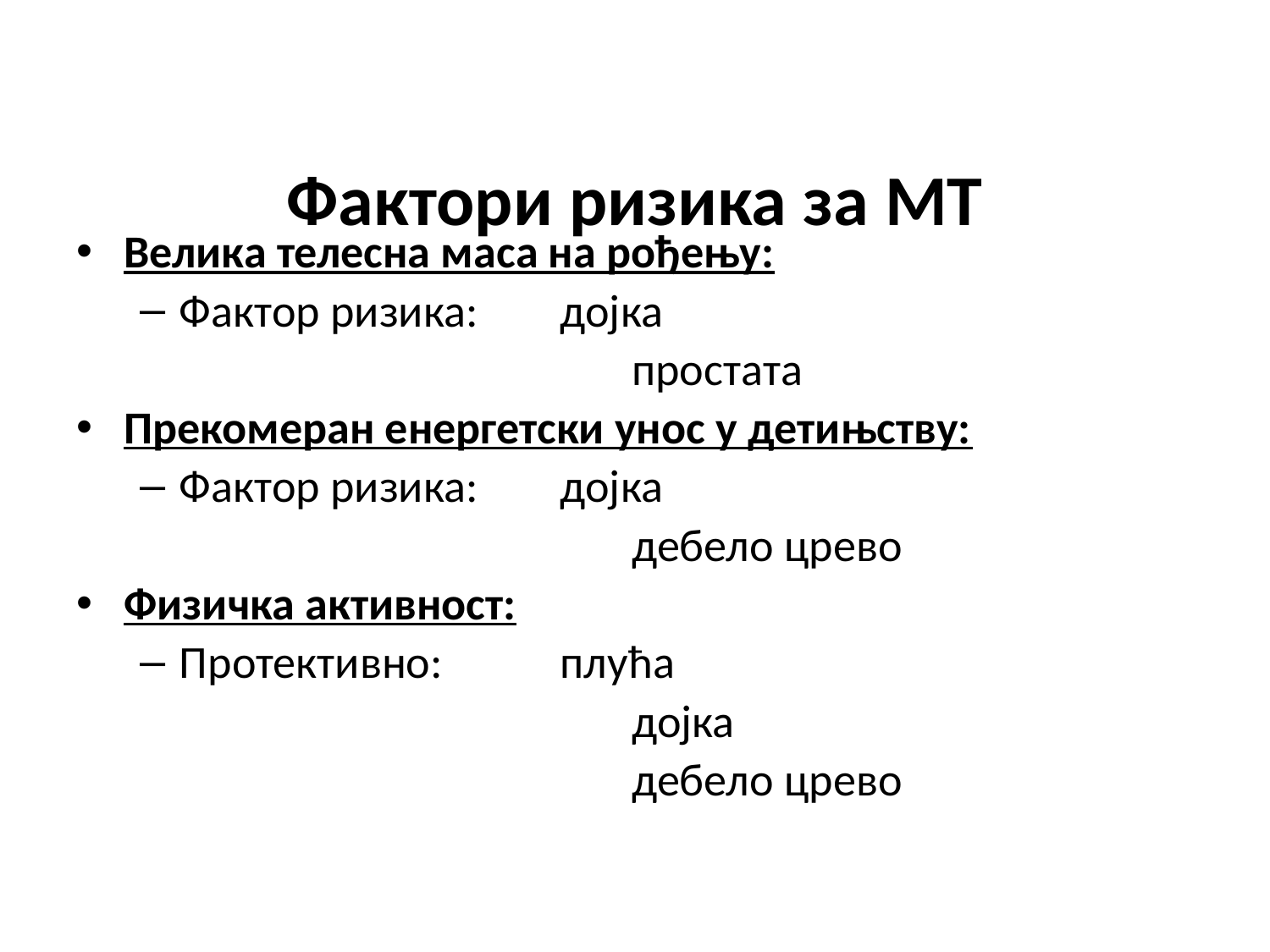

# Фактори ризика за МТ
Велика телесна маса на рођењу:
Фактор ризика: 	дојка
					простата
Прекомеран енергетски унос у детињству:
Фактор ризика:	дојка
					дебело црево
Физичка активност:
Протективно:	плућа
					дојка
					дебело црево